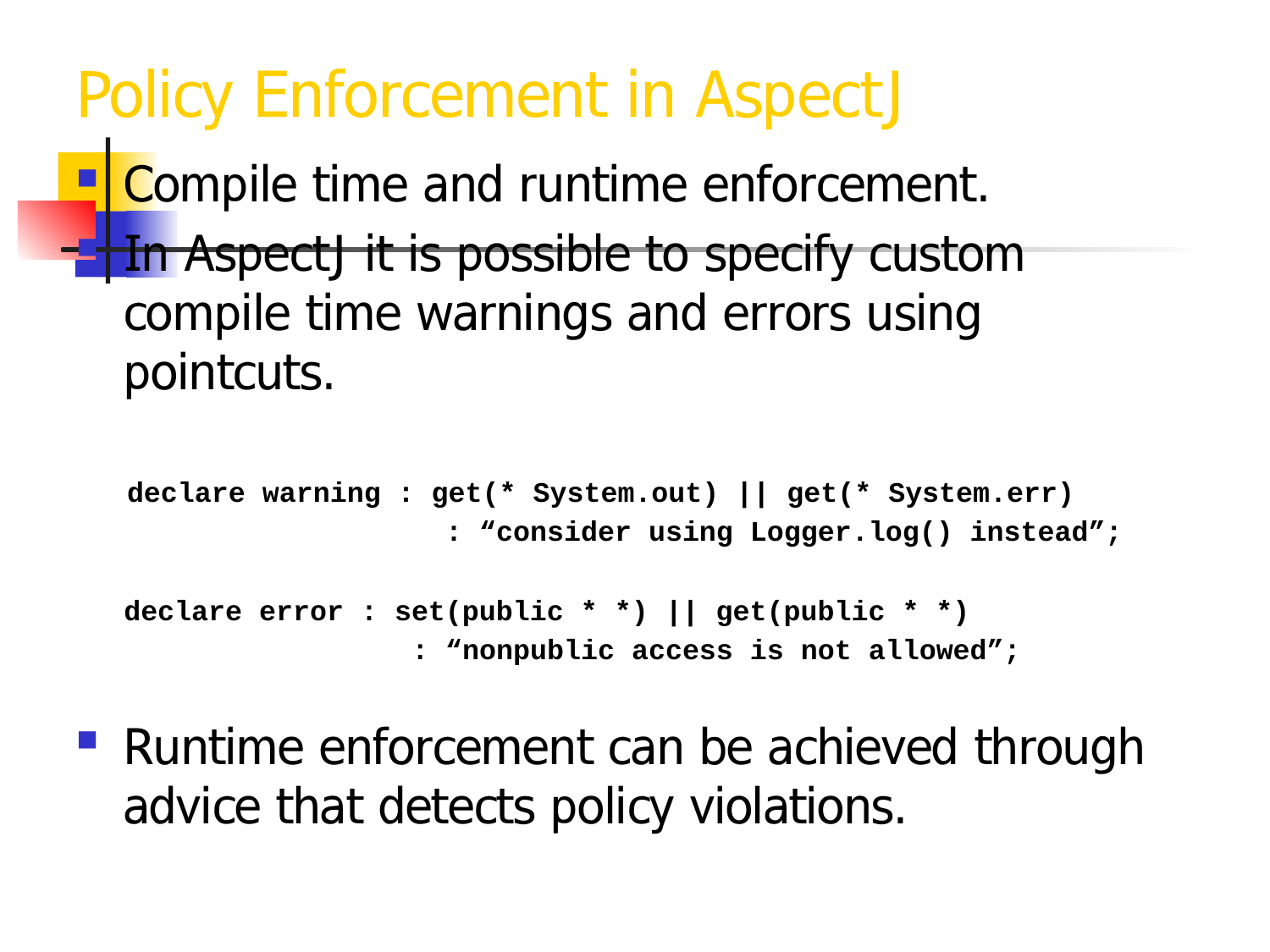

# Policy Enforcement in AspectJ
Compile time and runtime enforcement.
In AspectJ it is possible to specify custom compile time warnings and errors using pointcuts.

   declare warning : get(* System.out) || get(* System.err)
			    : “consider using Logger.log() instead”;

	declare error : set(public * *) || get(public * *)
			  : “nonpublic access is not allowed”;

Runtime enforcement can be achieved through advice that detects policy violations.